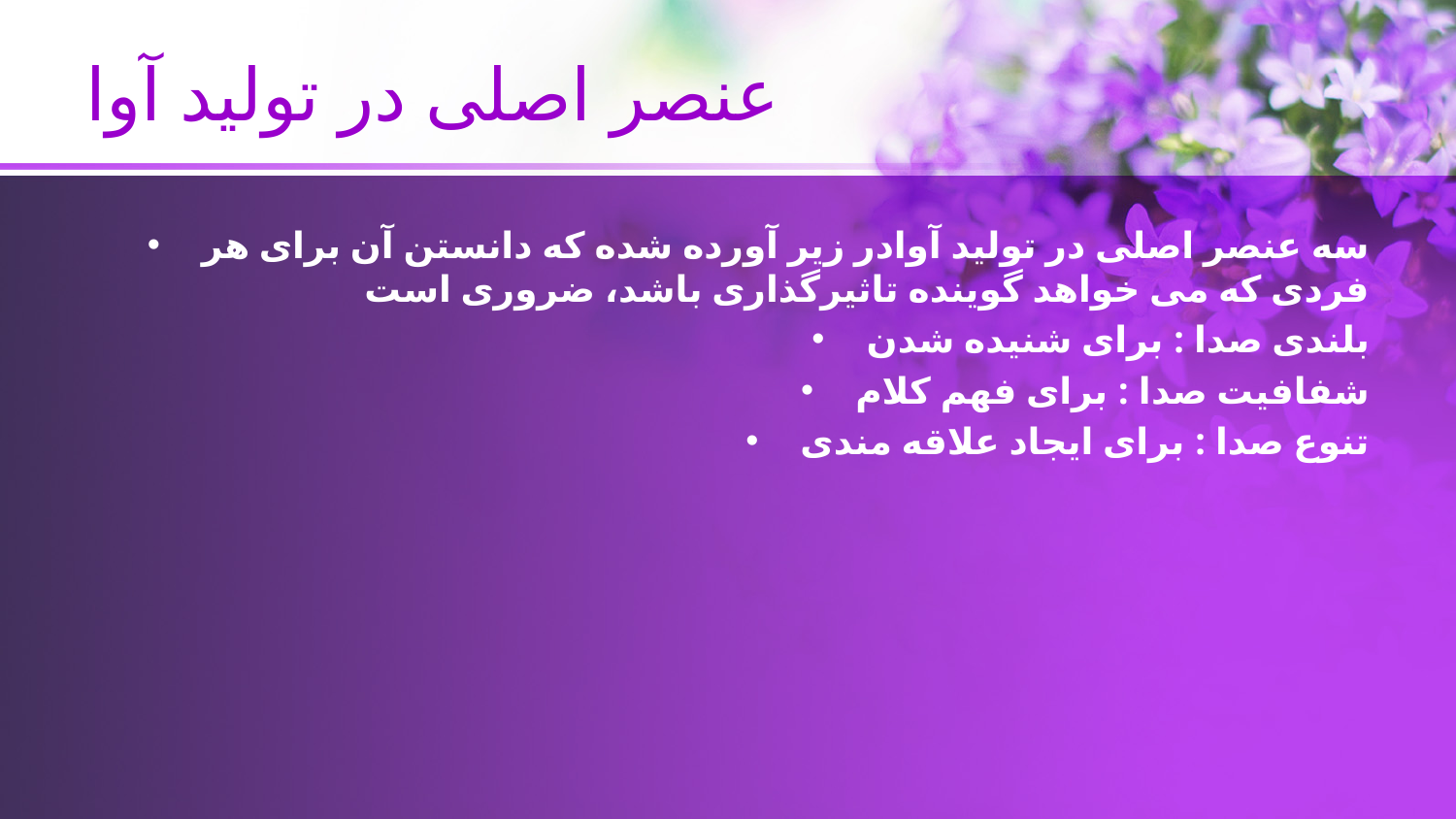

# عنصر اصلی در تولید آوا
سه عنصر اصلی در تولید آوادر زیر آورده شده که دانستن آن برای هر فردی که می خواهد گوینده تاثیرگذاری باشد، ضروری است
بلندی صدا : برای شنیده شدن
شفافیت صدا : برای فهم کلام
تنوع صدا : برای ایجاد علاقه مندی